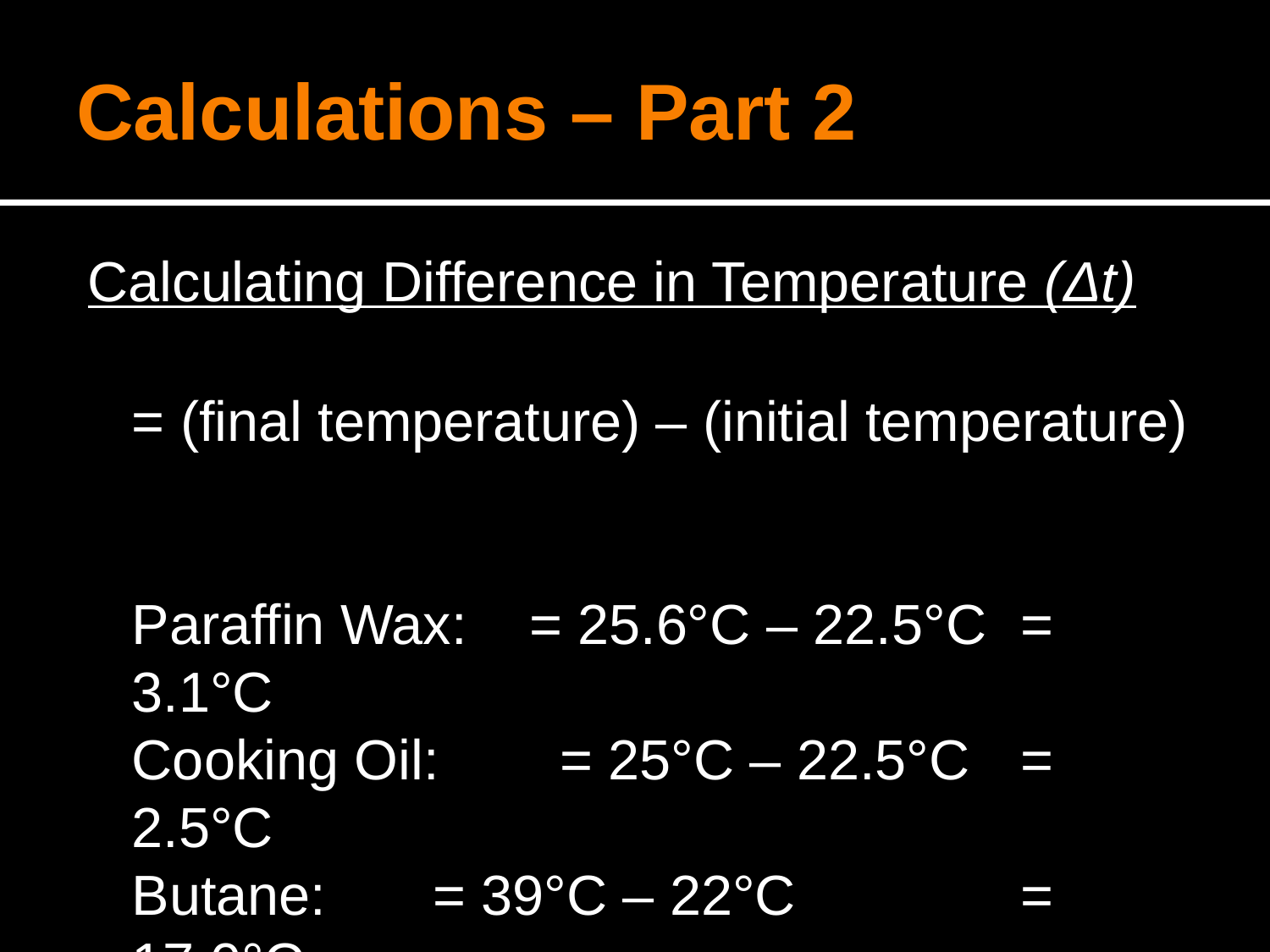

# Calculations – Part 2
Calculating Difference in Temperature (Δt)
= (final temperature) – (initial temperature)
Paraffin Wax:    = 25.6°C – 22.5°C	= 3.1°C
Cooking Oil: 	   = 25°C – 22.5°C 	= 2.5°C
	Butane: 	   = 39°C – 22°C		= 17.0°C